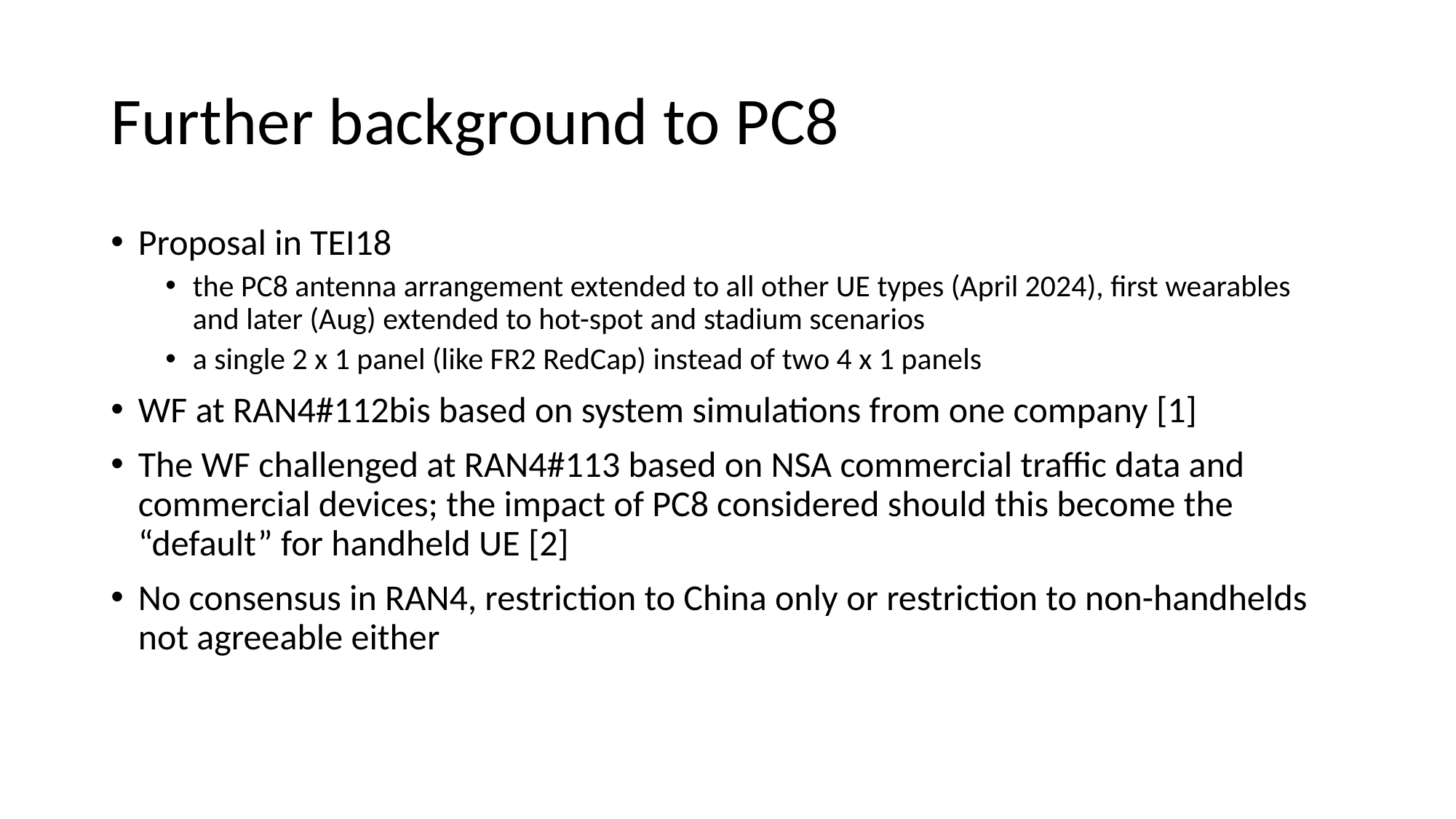

# Further background to PC8
Proposal in TEI18
the PC8 antenna arrangement extended to all other UE types (April 2024), first wearables and later (Aug) extended to hot-spot and stadium scenarios
a single 2 x 1 panel (like FR2 RedCap) instead of two 4 x 1 panels
WF at RAN4#112bis based on system simulations from one company [1]
The WF challenged at RAN4#113 based on NSA commercial traffic data and commercial devices; the impact of PC8 considered should this become the “default” for handheld UE [2]
No consensus in RAN4, restriction to China only or restriction to non-handhelds not agreeable either